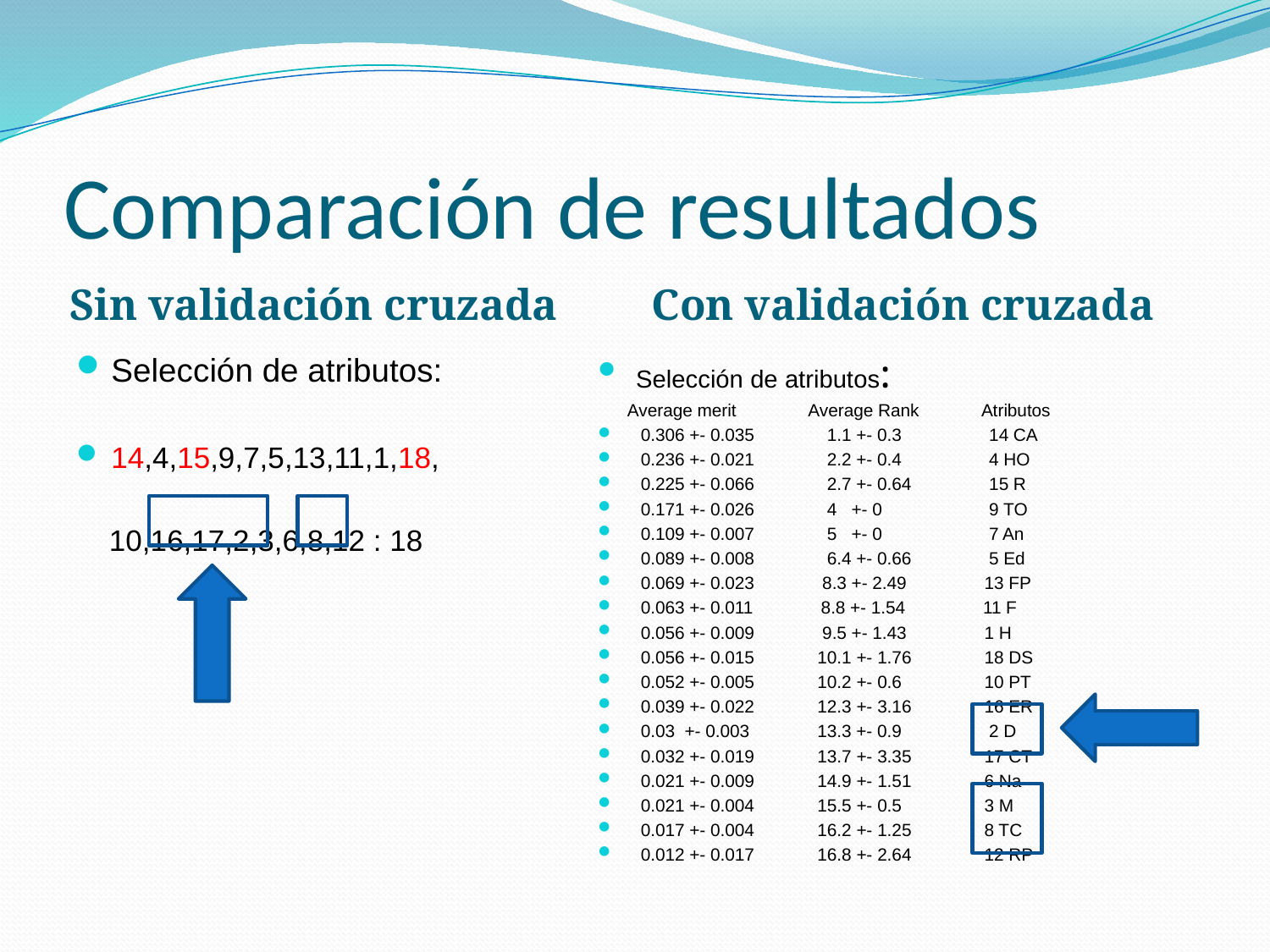

# Comparación de resultados
Sin validación cruzada
Con validación cruzada
Selección de atributos:

14,4,15,9,7,5,13,11,1,18,

    10,16,17,2,3,6,8,12 : 18

Selección de atributos:
      Average merit               Average Rank             Atributos
 0.306 +- 0.035               1.1 +- 0.3                  14 CA
 0.236 +- 0.021               2.2 +- 0.4                  4 HO
 0.225 +- 0.066               2.7 +- 0.64                15 R
 0.171 +- 0.026               4   +- 0                      9 TO
 0.109 +- 0.007               5   +- 0                      7 An
 0.089 +- 0.008               6.4 +- 0.66                5 Ed
 0.069 +- 0.023              8.3 +- 2.49                13 FP
 0.063 +- 0.011              8.8 +- 1.54                11 F
 0.056 +- 0.009              9.5 +- 1.43                1 H
 0.056 +- 0.015             10.1 +- 1.76               18 DS
 0.052 +- 0.005             10.2 +- 0.6                 10 PT
 0.039 +- 0.022             12.3 +- 3.16               16 ER
 0.03  +- 0.003              13.3 +- 0.9                  2 D
 0.032 +- 0.019             13.7 +- 3.35               17 CT
 0.021 +- 0.009             14.9 +- 1.51               6 Na
 0.021 +- 0.004             15.5 +- 0.5                 3 M
 0.017 +- 0.004             16.2 +- 1.25               8 TC
 0.012 +- 0.017             16.8 +- 2.64               12 RP